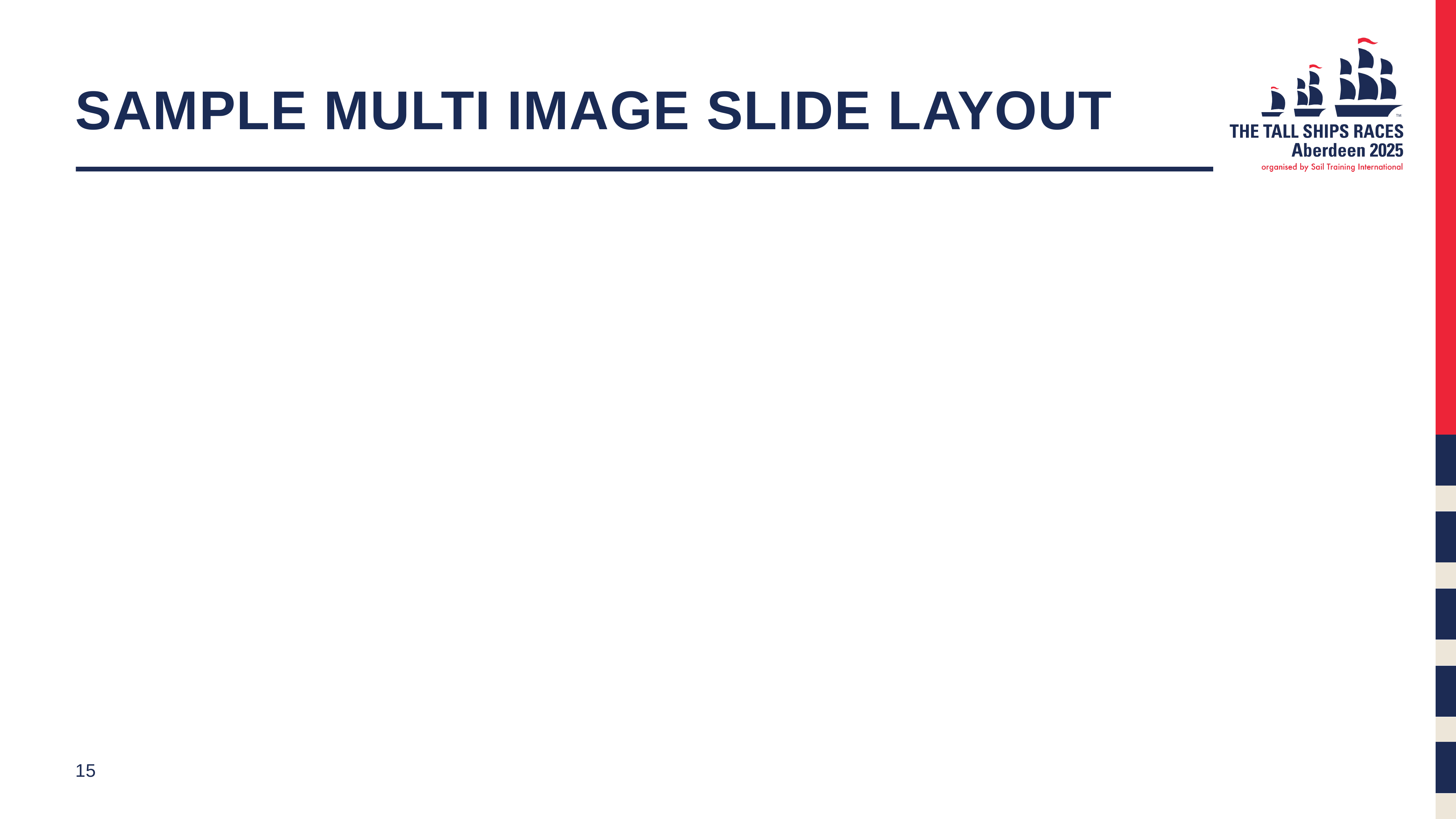

# SAMPLE MULTI IMAGE SLIDE LAYOUT

15